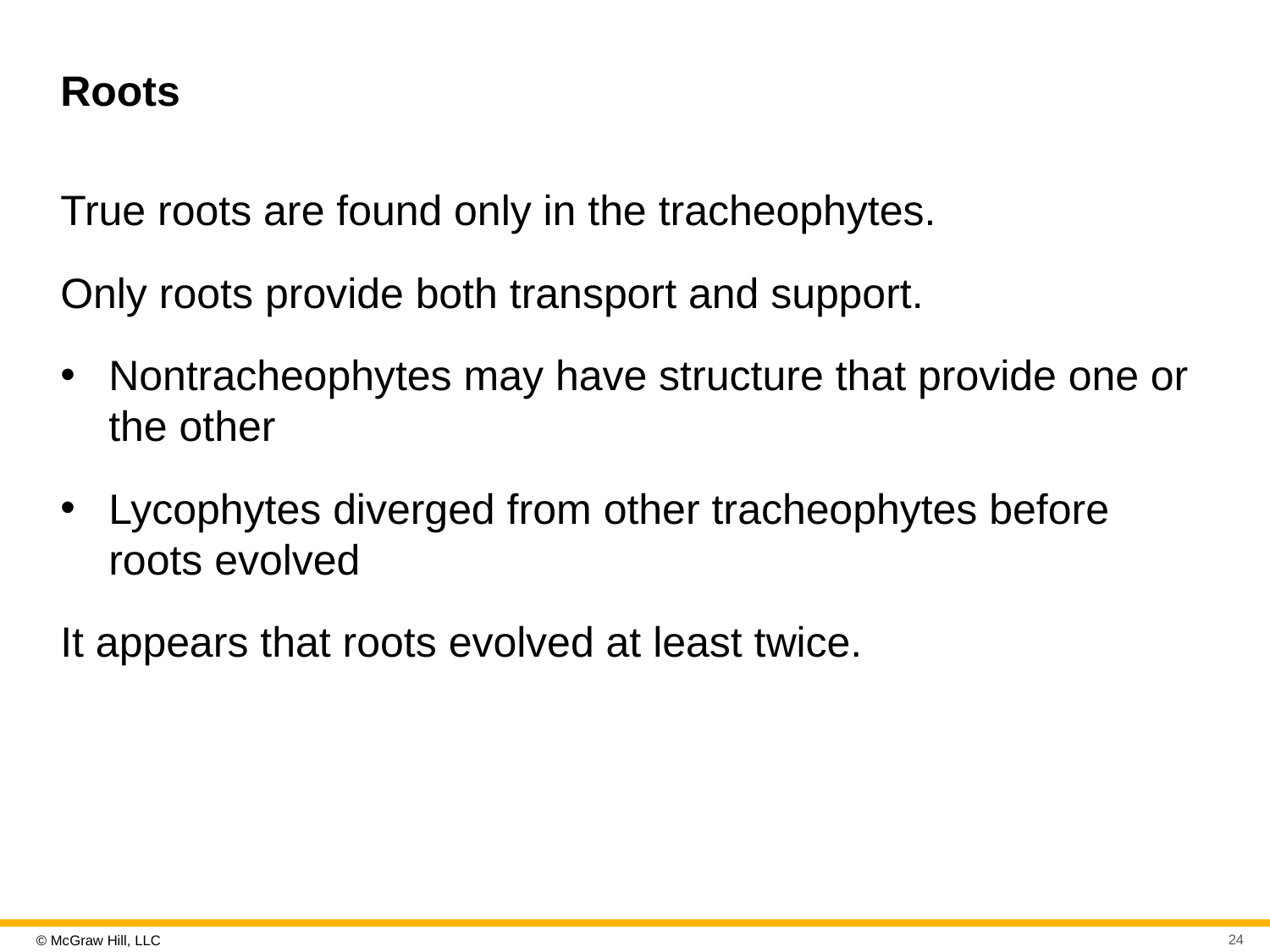

# Roots
True roots are found only in the tracheophytes.
Only roots provide both transport and support.
Nontracheophytes may have structure that provide one or the other
Lycophytes diverged from other tracheophytes before roots evolved
It appears that roots evolved at least twice.
24